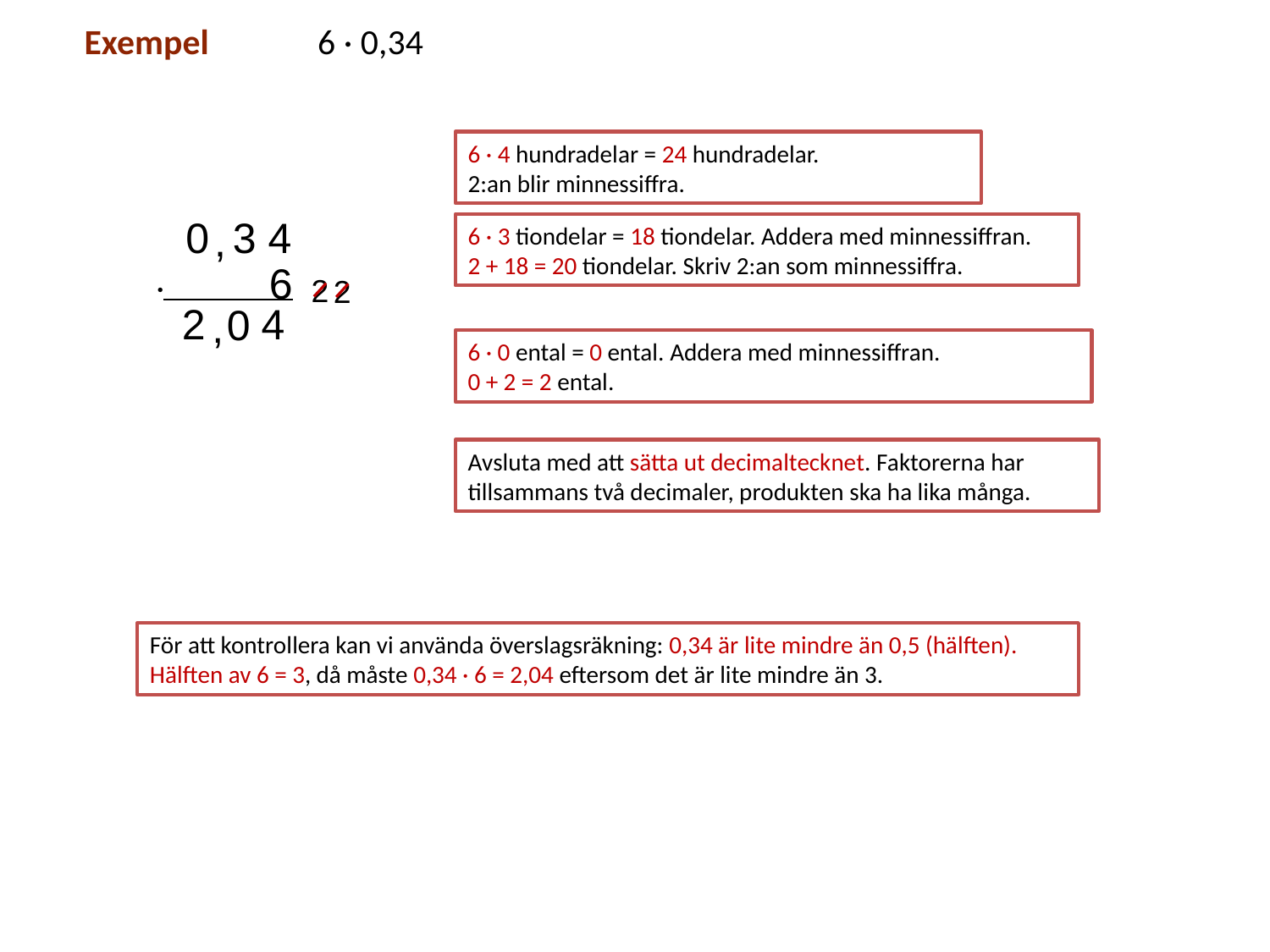

Exempel
| 6 · 0,34 |
| --- |
6 · 4 hundradelar = 24 hundradelar.
2:an blir minnessiffra.
0  3 4
,
6 · 3 tiondelar = 18 tiondelar. Addera med minnessiffran.
2 + 18 = 20 tiondelar. Skriv 2:an som minnessiffra.
      ·           6
2
2
2
4
0
,
6 · 0 ental = 0 ental. Addera med minnessiffran.
0 + 2 = 2 ental.
Avsluta med att sätta ut decimaltecknet. Faktorerna har tillsammans två decimaler, produkten ska ha lika många.
För att kontrollera kan vi använda överslagsräkning: 0,34 är lite mindre än 0,5 (hälften).
Hälften av 6 = 3, då måste 0,34 · 6 = 2,04 eftersom det är lite mindre än 3.